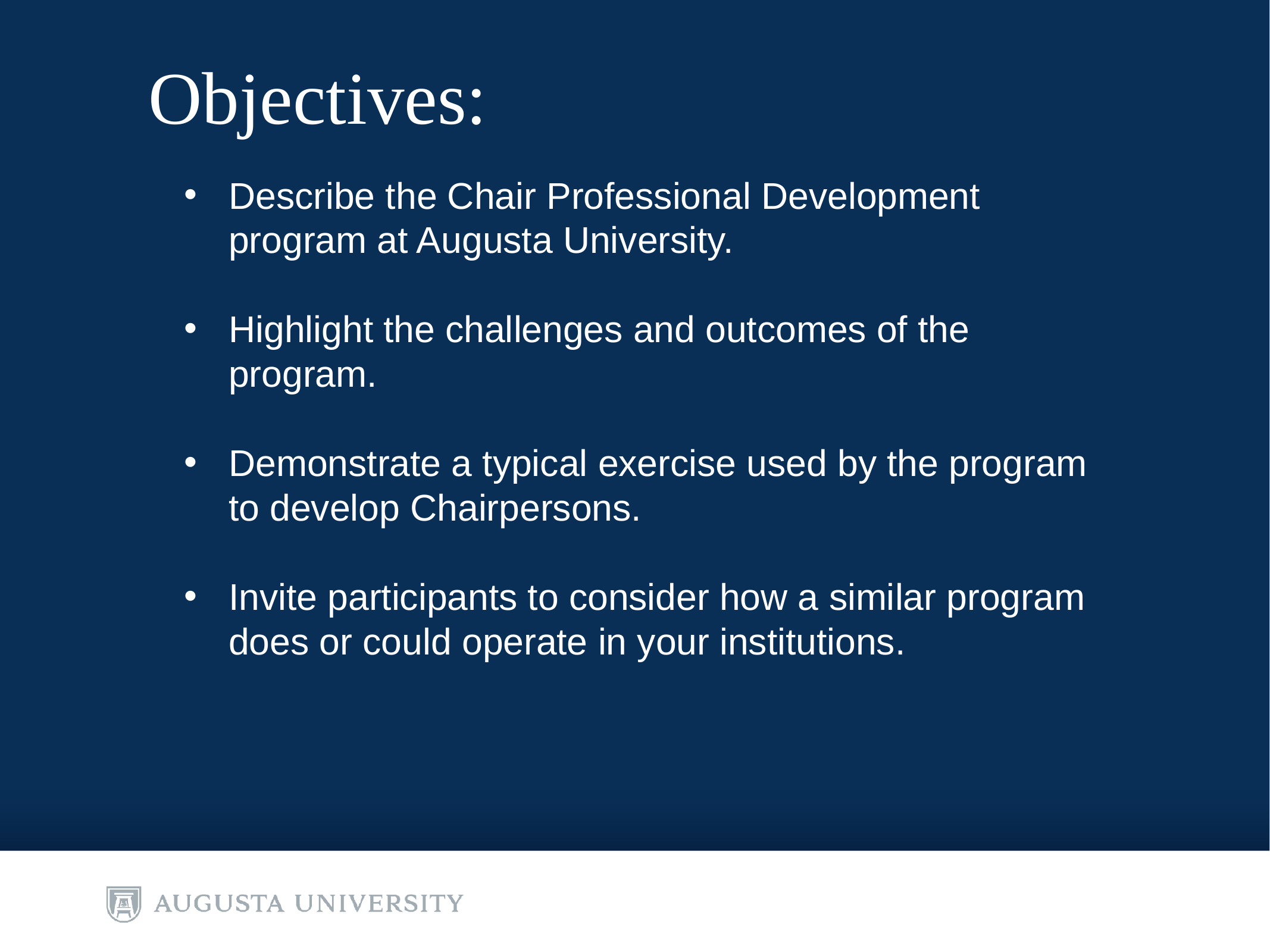

# Objectives:
Describe the Chair Professional Development program at Augusta University.

Highlight the challenges and outcomes of the program.

Demonstrate a typical exercise used by the program to develop Chairpersons.

Invite participants to consider how a similar program does or could operate in your institutions.